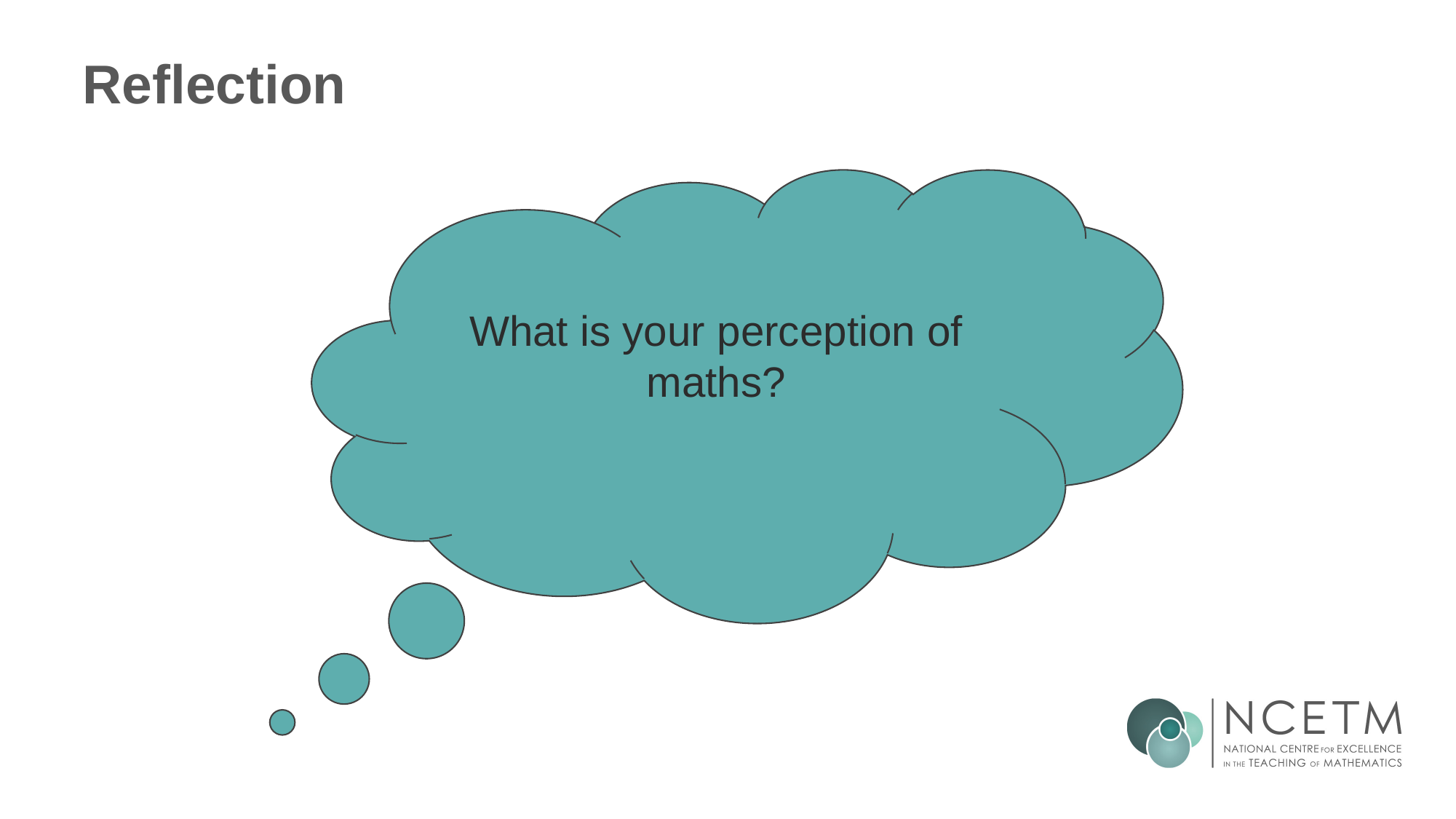

# Reflection
What is your perception of maths?